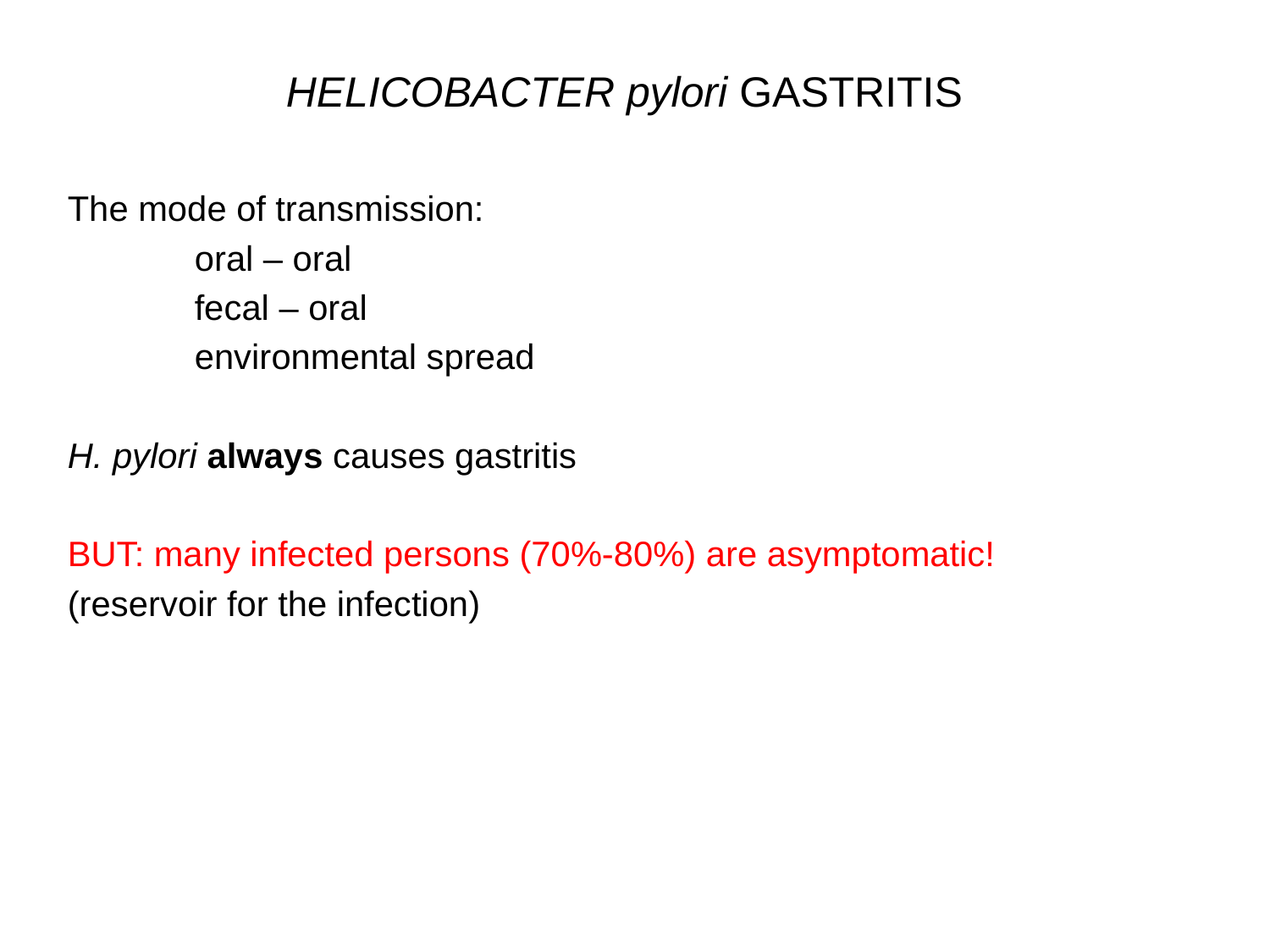

# HELICOBACTER pylori GASTRITIS

The mode of transmission:
	oral – oral
	fecal – oral
	environmental spread

H. pylori always causes gastritis

BUT: many infected persons (70%-80%) are asymptomatic!
(reservoir for the infection)